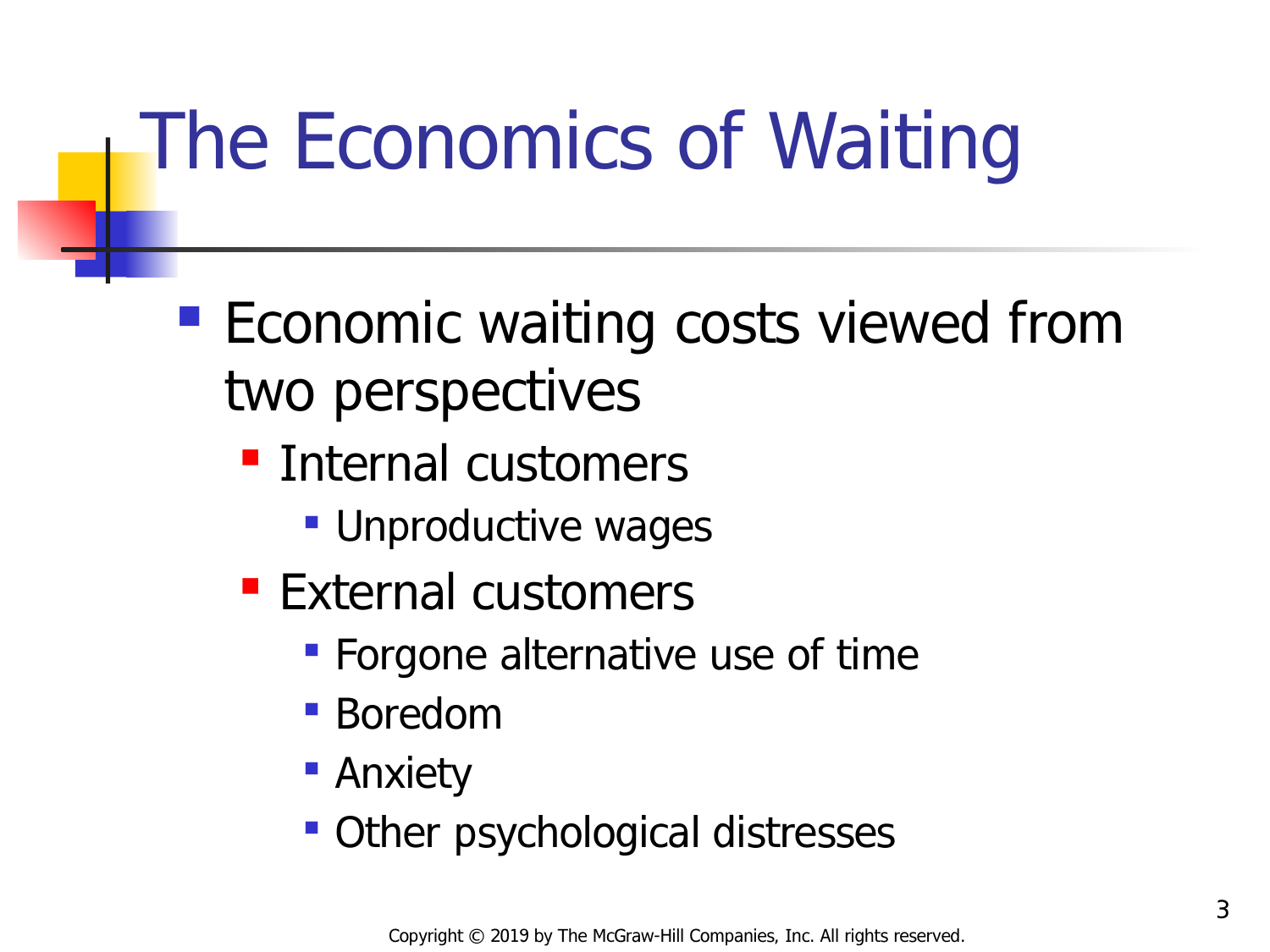

# The Economics of Waiting
Economic waiting costs viewed from two perspectives
Internal customers
Unproductive wages
External customers
Forgone alternative use of time
Boredom
Anxiety
Other psychological distresses

3
Copyright © 2019 by The McGraw-Hill Companies, Inc. All rights reserved.